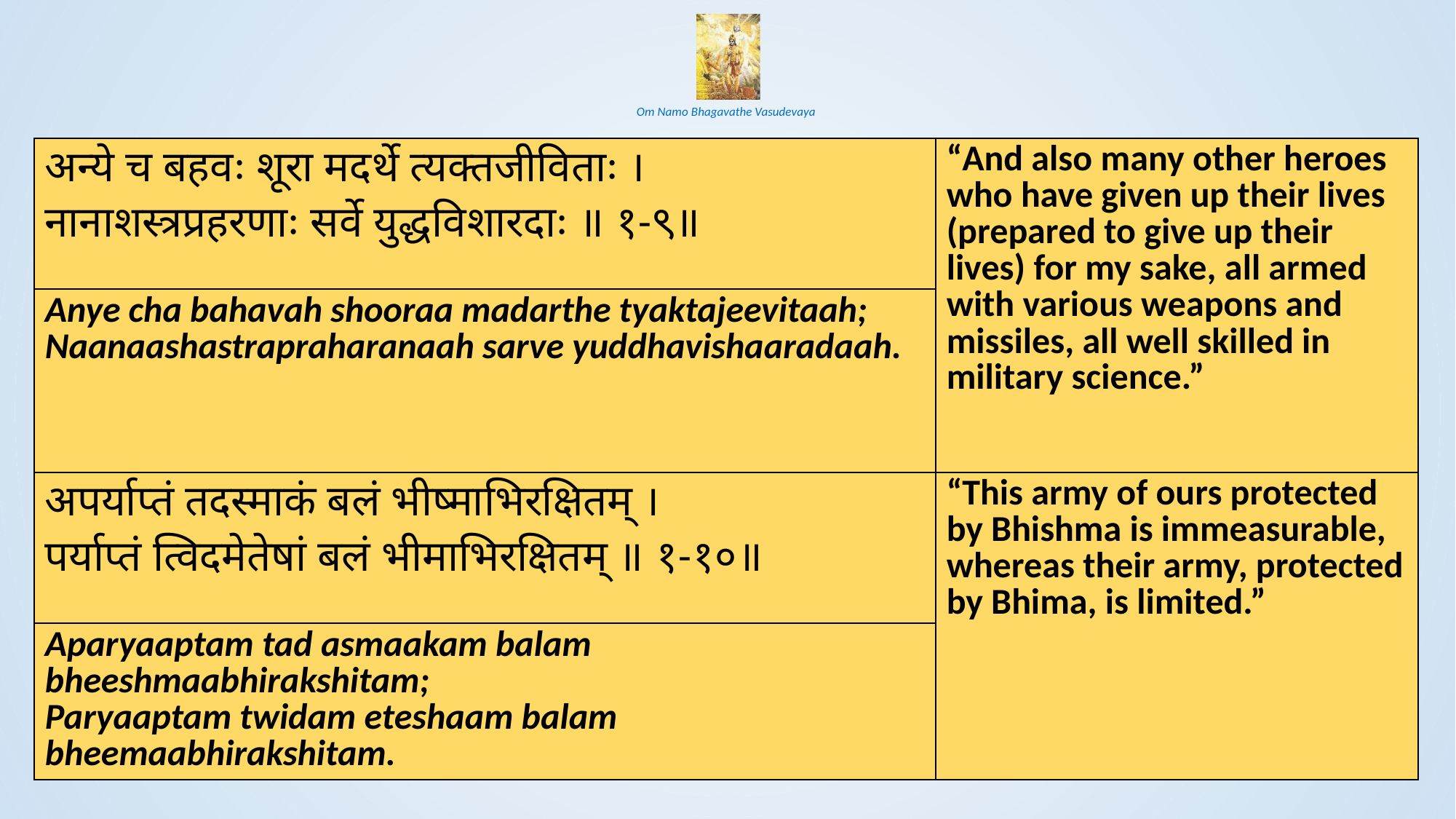

# Om Namo Bhagavathe Vasudevaya
| अन्ये च बहवः शूरा मदर्थे त्यक्तजीविताः । नानाशस्त्रप्रहरणाः सर्वे युद्धविशारदाः ॥ १-९॥ | “And also many other heroes who have given up their lives (prepared to give up their lives) for my sake, all armed with various weapons and missiles, all well skilled in military science.” |
| --- | --- |
| Anye cha bahavah shooraa madarthe tyaktajeevitaah; Naanaashastrapraharanaah sarve yuddhavishaaradaah. |  |
| अपर्याप्तं तदस्माकं बलं भीष्माभिरक्षितम् । पर्याप्तं त्विदमेतेषां बलं भीमाभिरक्षितम् ॥ १-१०॥ | “This army of ours protected by Bhishma is immeasurable, whereas their army, protected by Bhima, is limited.” |
| --- | --- |
| Aparyaaptam tad asmaakam balam bheeshmaabhirakshitam; Paryaaptam twidam eteshaam balam bheemaabhirakshitam. |  |